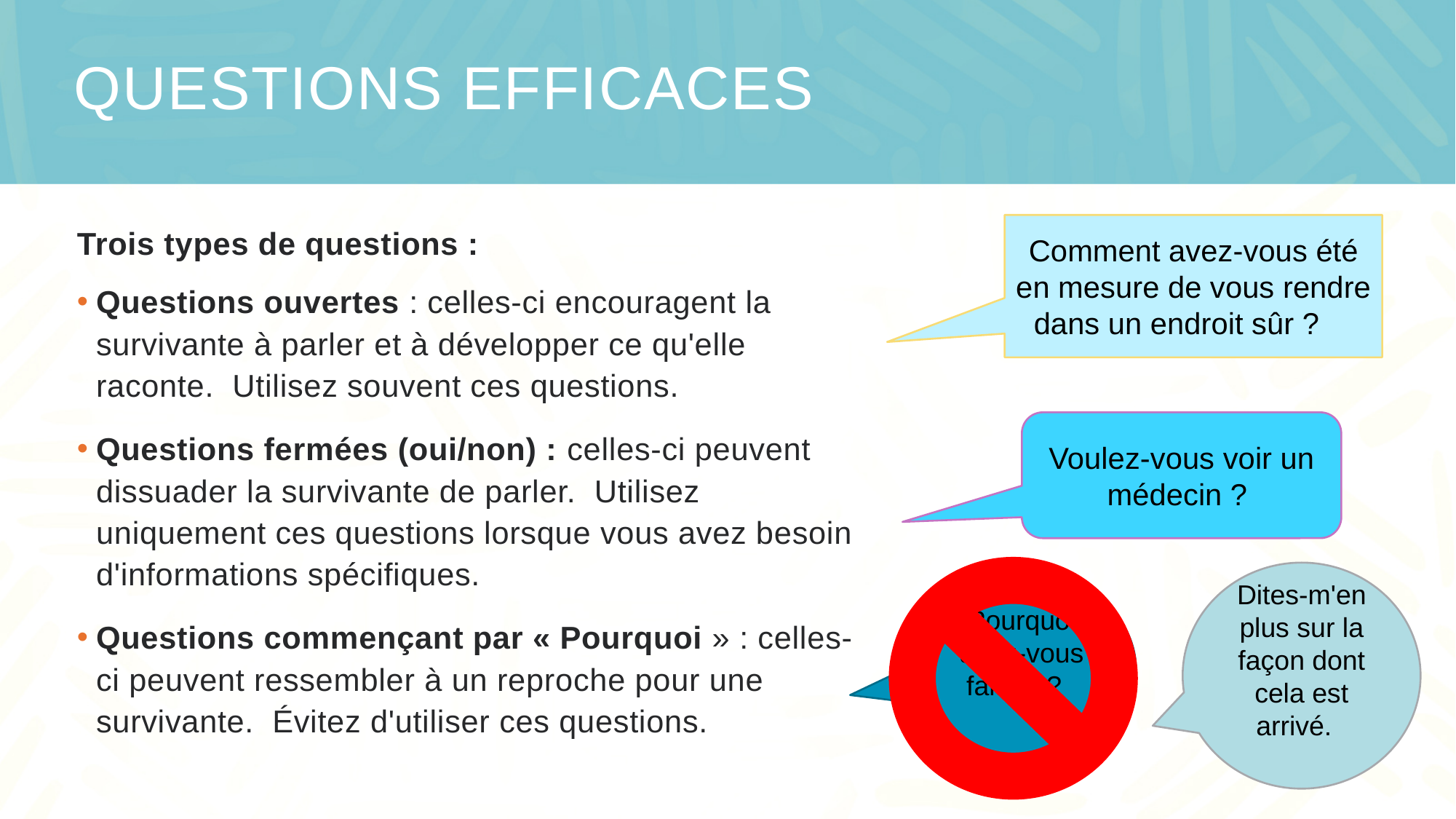

# Questions efficaces
Trois types de questions :
Questions ouvertes : celles-ci encouragent la survivante à parler et à développer ce qu'elle raconte.  Utilisez souvent ces questions.
Questions fermées (oui/non) : celles-ci peuvent dissuader la survivante de parler.  Utilisez uniquement ces questions lorsque vous avez besoin d'informations spécifiques.
Questions commençant par « Pourquoi » : celles-ci peuvent ressembler à un reproche pour une survivante.  Évitez d'utiliser ces questions.

Comment avez-vous été en mesure de vous rendre dans un endroit sûr ?

Voulez-vous voir un médecin ?

Dites-m'en plus sur la façon dont cela est arrivé.

Pourquoi avez-vous fait ça ?